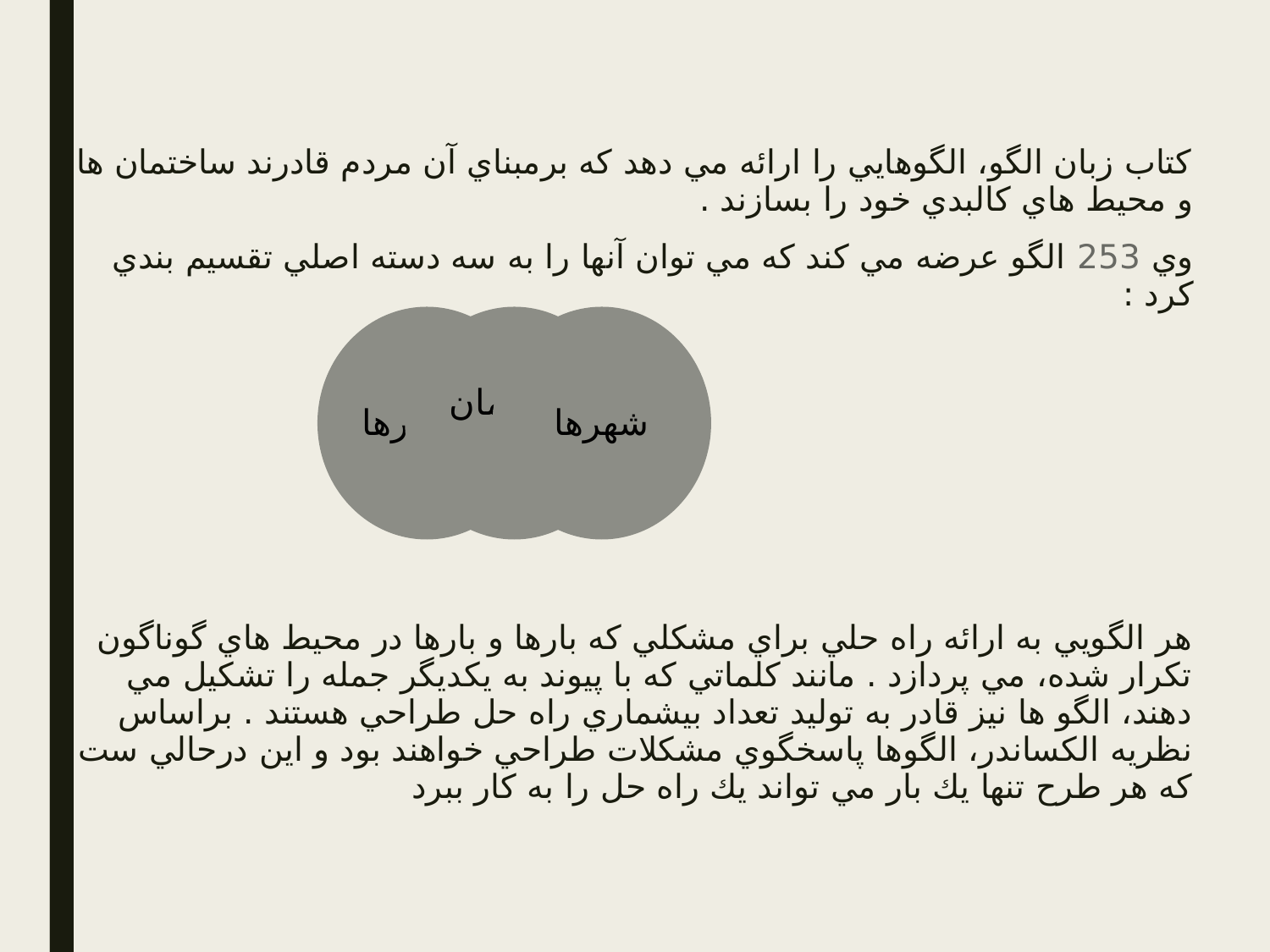

كتاب زبان الگو، الگوهايي را ارائه مي دهد كه برمبناي آن مردم قادرند ساختمان ها و محيط هاي كالبدي خود را بسازند .
وي 253 الگو عرضه مي كند كه مي توان آنها را به سه دسته اصلي تقسيم بندي كرد :

هر الگويي به ارائه راه حلي براي مشكلي كه بارها و بارها در محيط هاي گوناگون تكرار شده، مي پردازد . مانند كلماتي كه با پيوند به يكديگر جمله را تشكيل مي دهند، الگو ها نيز قادر به توليد تعداد بيشماري راه حل طراحي هستند . براساس نظريه الكساندر، الگوها پاسخگوي مشكلات طراحي خواهند بود و اين درحالي ست كه هر طرح تنها يك بار مي تواند يك راه حل را به كار ببرد
ساختارها
شهرها
ساختمان ها